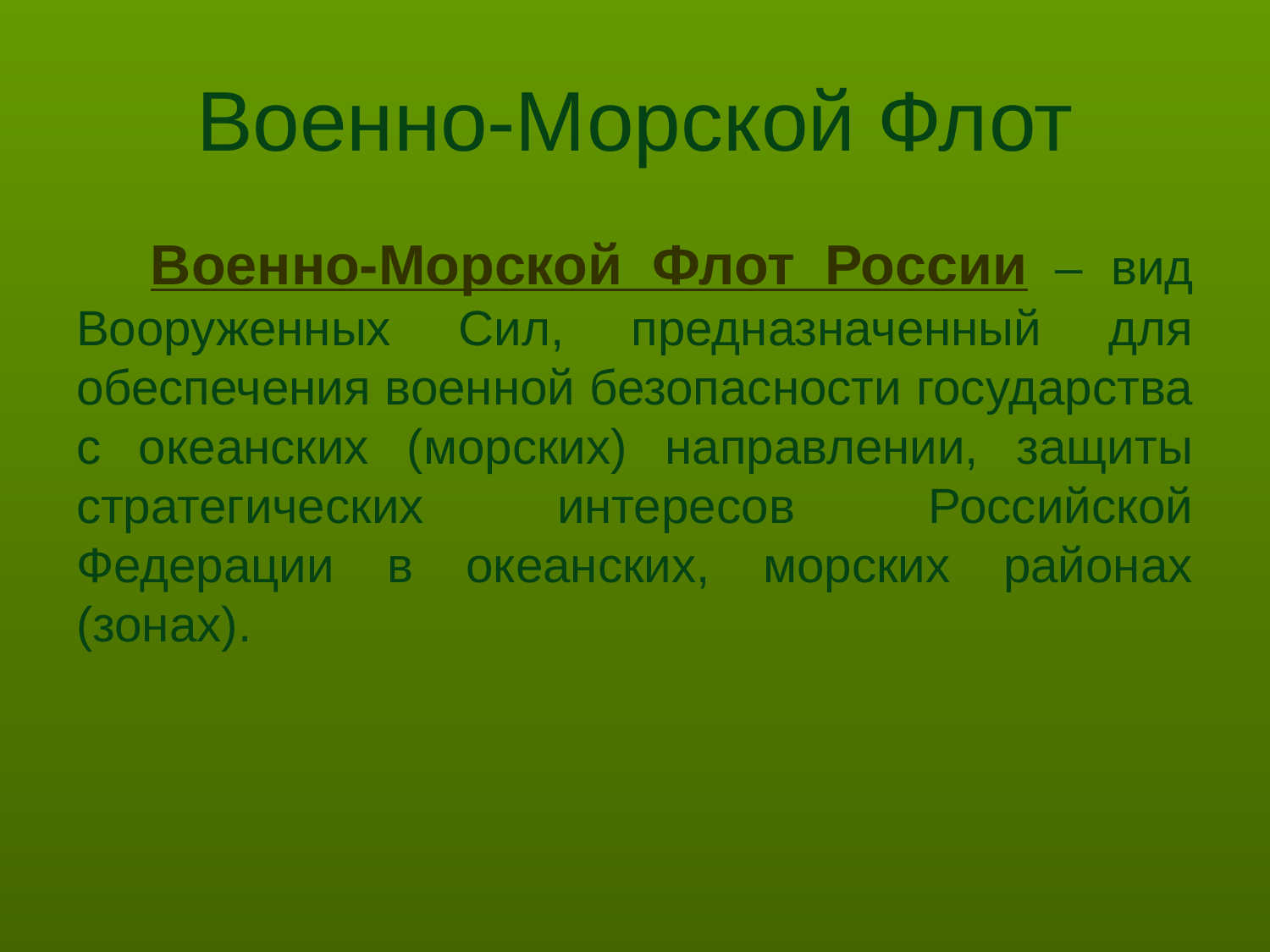

# Военно-Морской Флот
Военно-Морской Флот России – вид Вооруженных Сил, предназначенный для обеспечения военной безопасности государства с океанских (морских) направлении, защиты стратегических интересов Российской Федерации в океанских, морских районах (зонах).